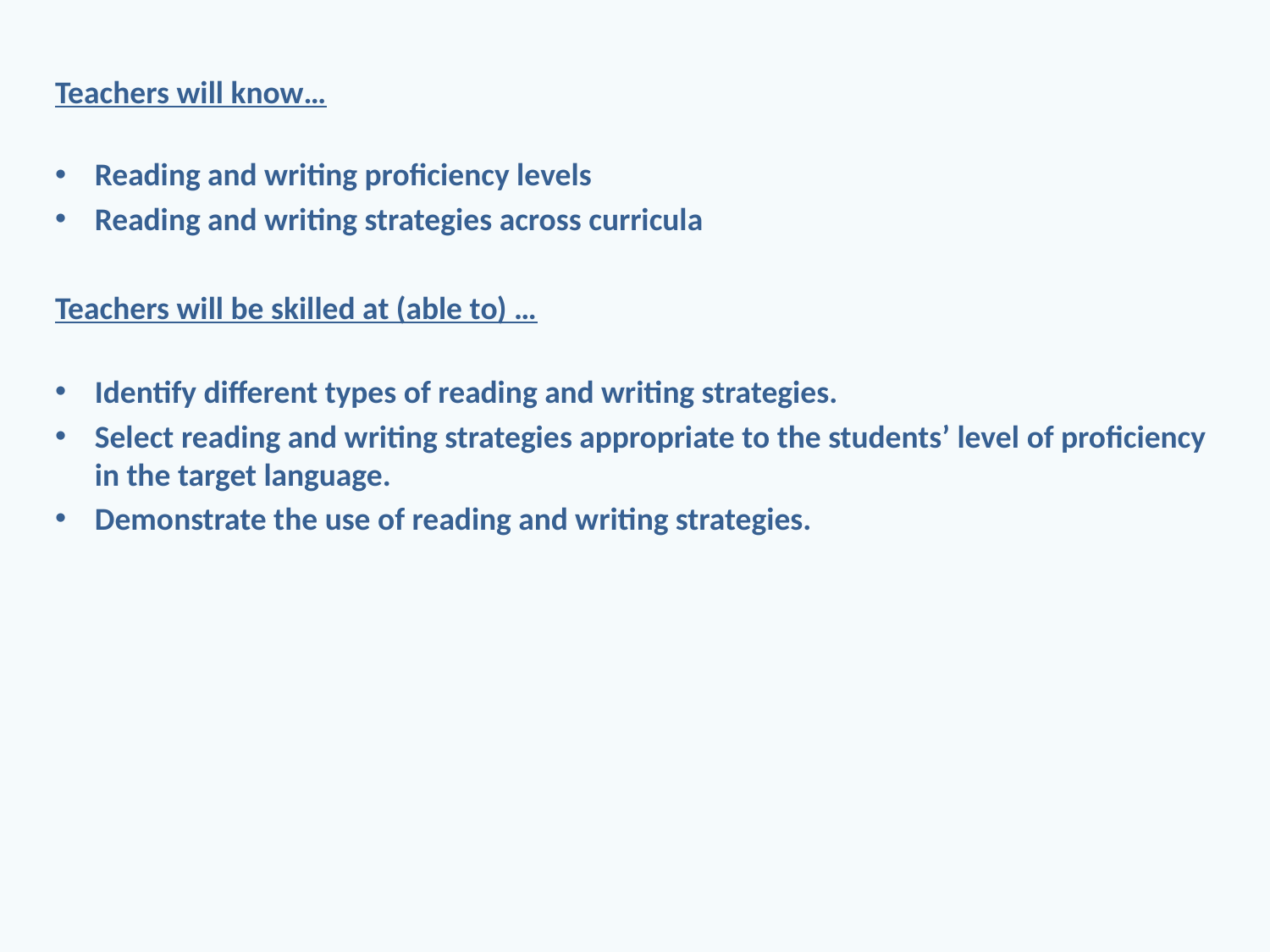

Teachers will know…

Reading and writing proficiency levels
Reading and writing strategies across curricula

Teachers will be skilled at (able to) …

Identify different types of reading and writing strategies.
Select reading and writing strategies appropriate to the students’ level of proficiency in the target language.
Demonstrate the use of reading and writing strategies.